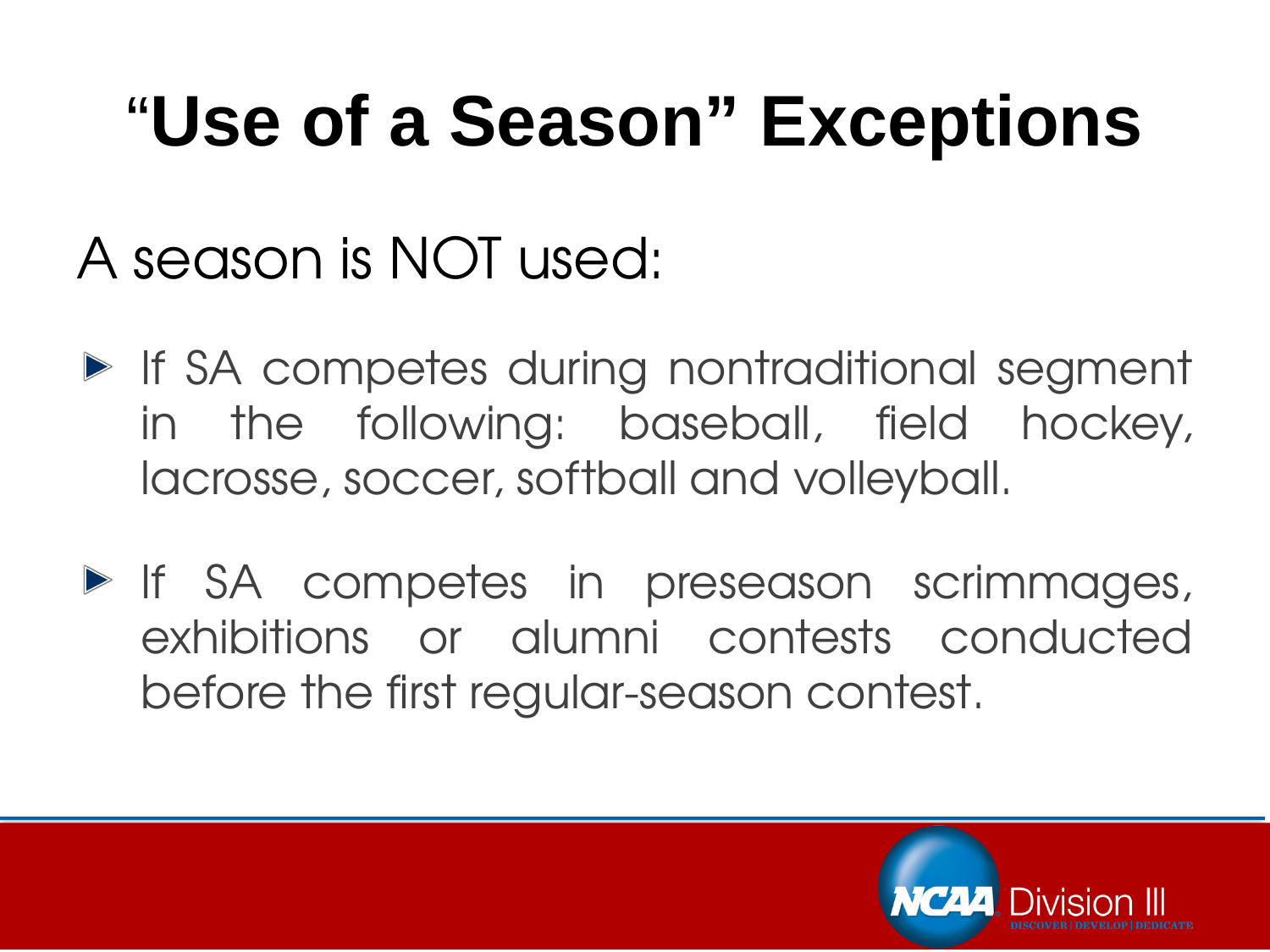

# “Use of a Season” Exceptions
A season is NOT used:

If SA competes during nontraditional segment in the following: baseball, field hockey, lacrosse, soccer, softball and volleyball.

If SA competes in preseason scrimmages, exhibitions or alumni contests conducted before the first regular-season contest.